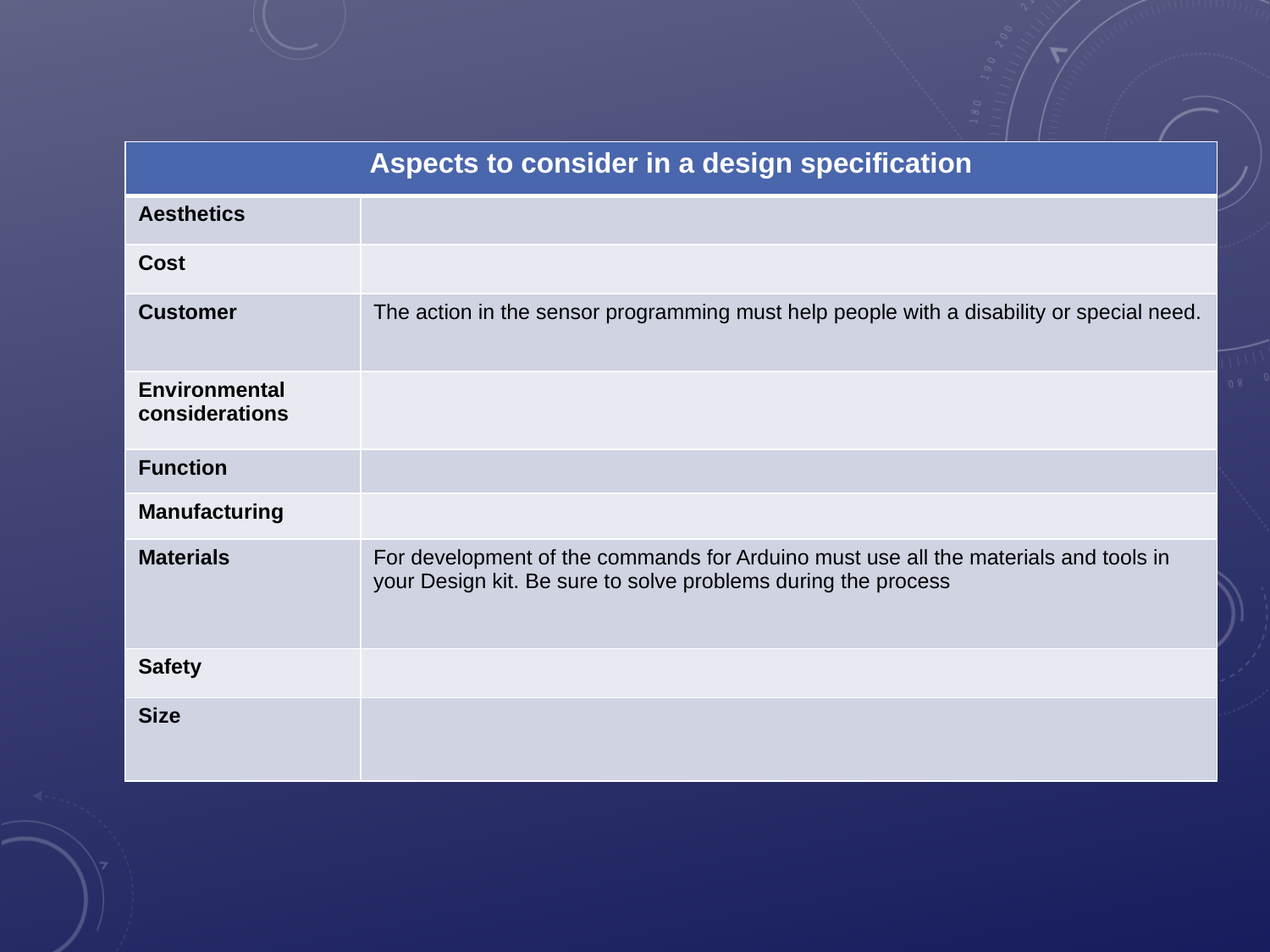

| Aspects to consider in a design specification |  |
| --- | --- |
| Aesthetics |  |
| Cost |  |
| Customer | The action in the sensor programming must help people with a disability or special need. |
| Environmental considerations |  |
| Function |  |
| Manufacturing |  |
| Materials | For development of the commands for Arduino must use all the materials and tools in your Design kit. Be sure to solve problems during the process |
| Safety |  |
| Size |  |